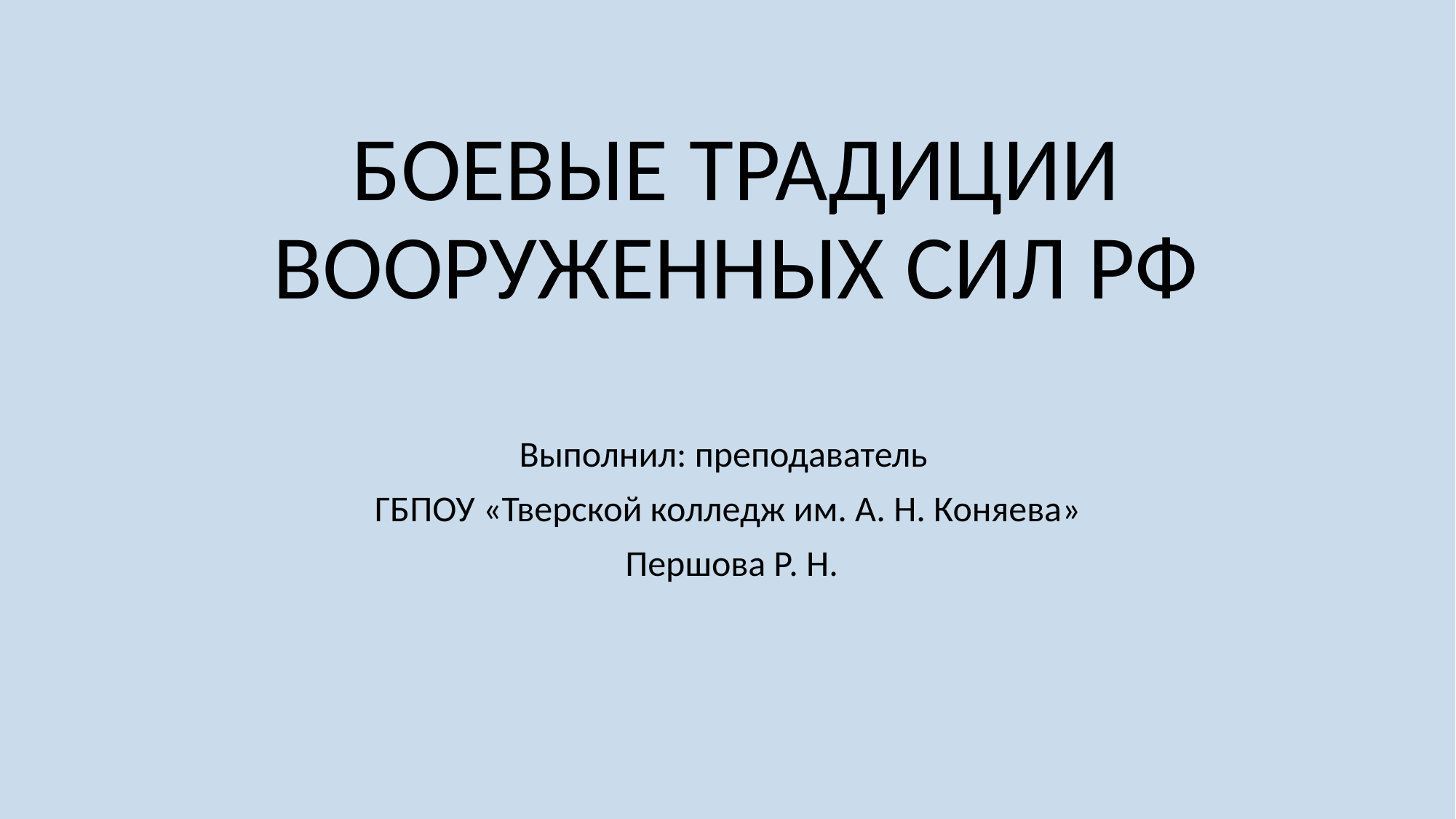

# БОЕВЫЕ ТРАДИЦИИ ВООРУЖЕННЫХ СИЛ РФ
Выполнил: преподаватель
ГБПОУ «Тверской колледж им. А. Н. Коняева»
 Першова Р. Н.